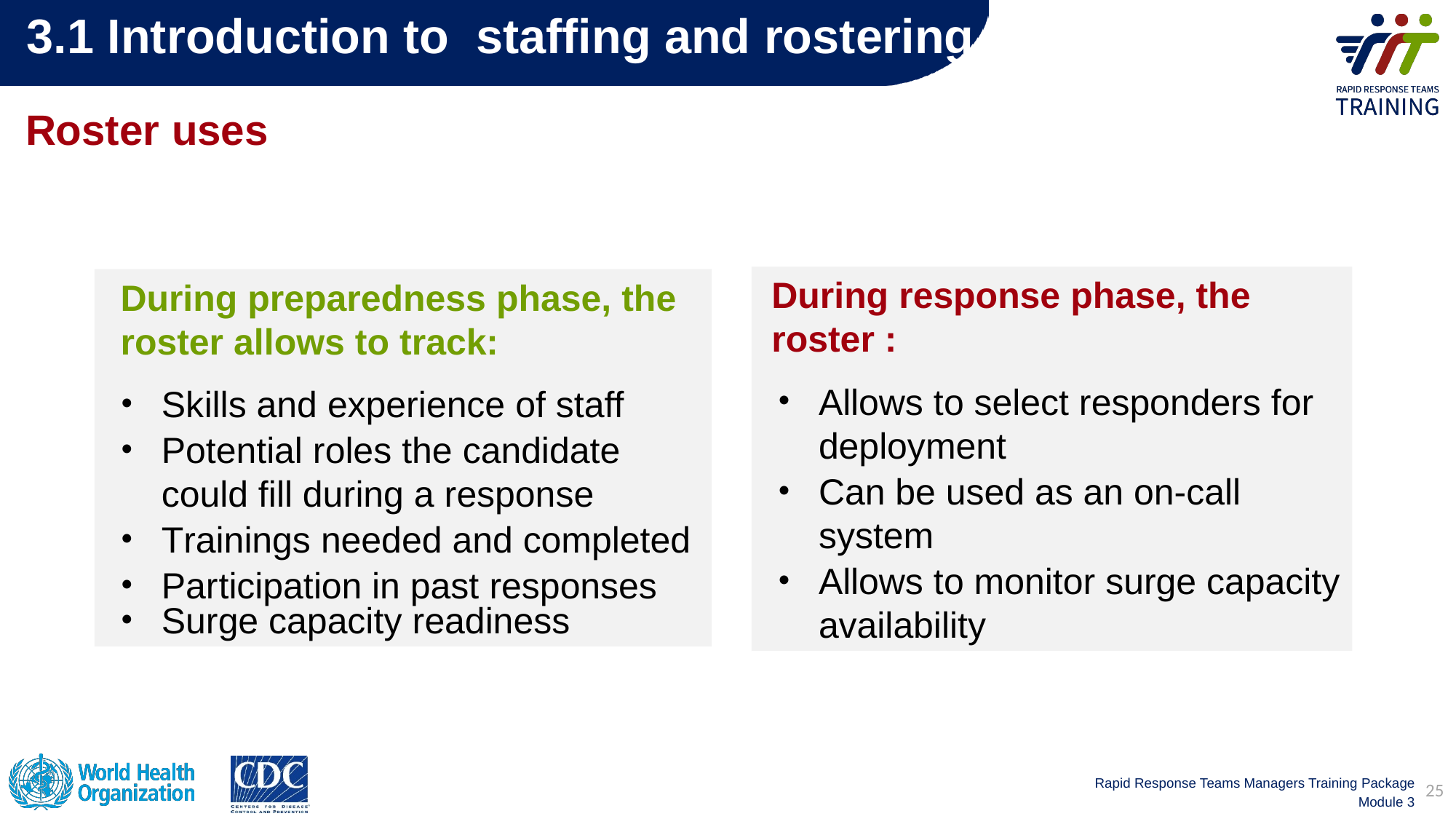

3.1 Introduction to  staffing and rostering
# Roster uses
During response phase, the roster :
Allows to select responders for deployment
Can be used as an on-call system
Allows to monitor surge capacity availability
During preparedness phase, the roster allows to track:
Skills and experience of staff
Potential roles the candidate could fill during a response
Trainings needed and completed
Participation in past responses
Surge capacity readiness
25